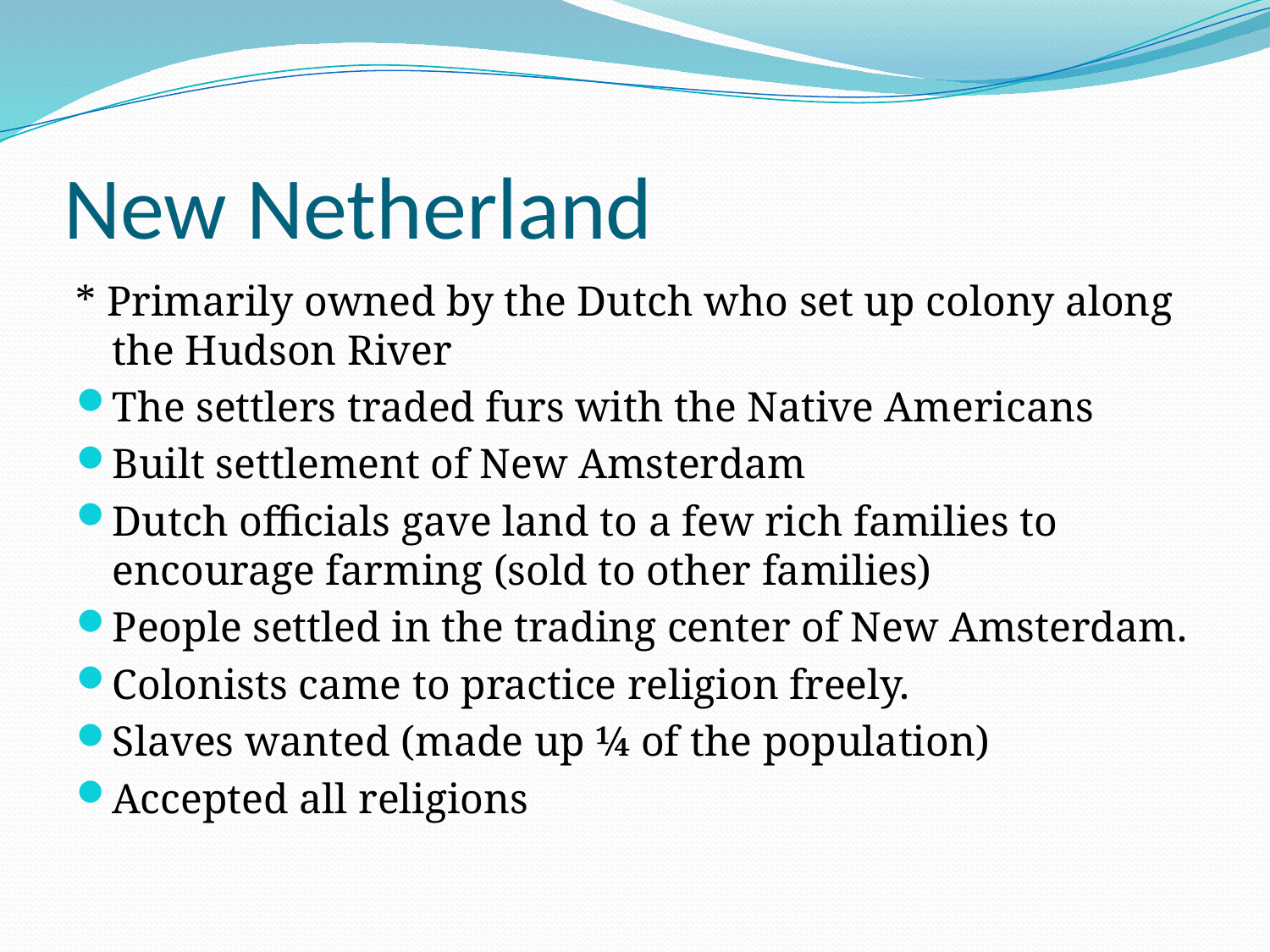

# New Netherland
* Primarily owned by the Dutch who set up colony along the Hudson River
The settlers traded furs with the Native Americans
Built settlement of New Amsterdam
Dutch officials gave land to a few rich families to encourage farming (sold to other families)
People settled in the trading center of New Amsterdam.
Colonists came to practice religion freely.
Slaves wanted (made up ¼ of the population)
Accepted all religions